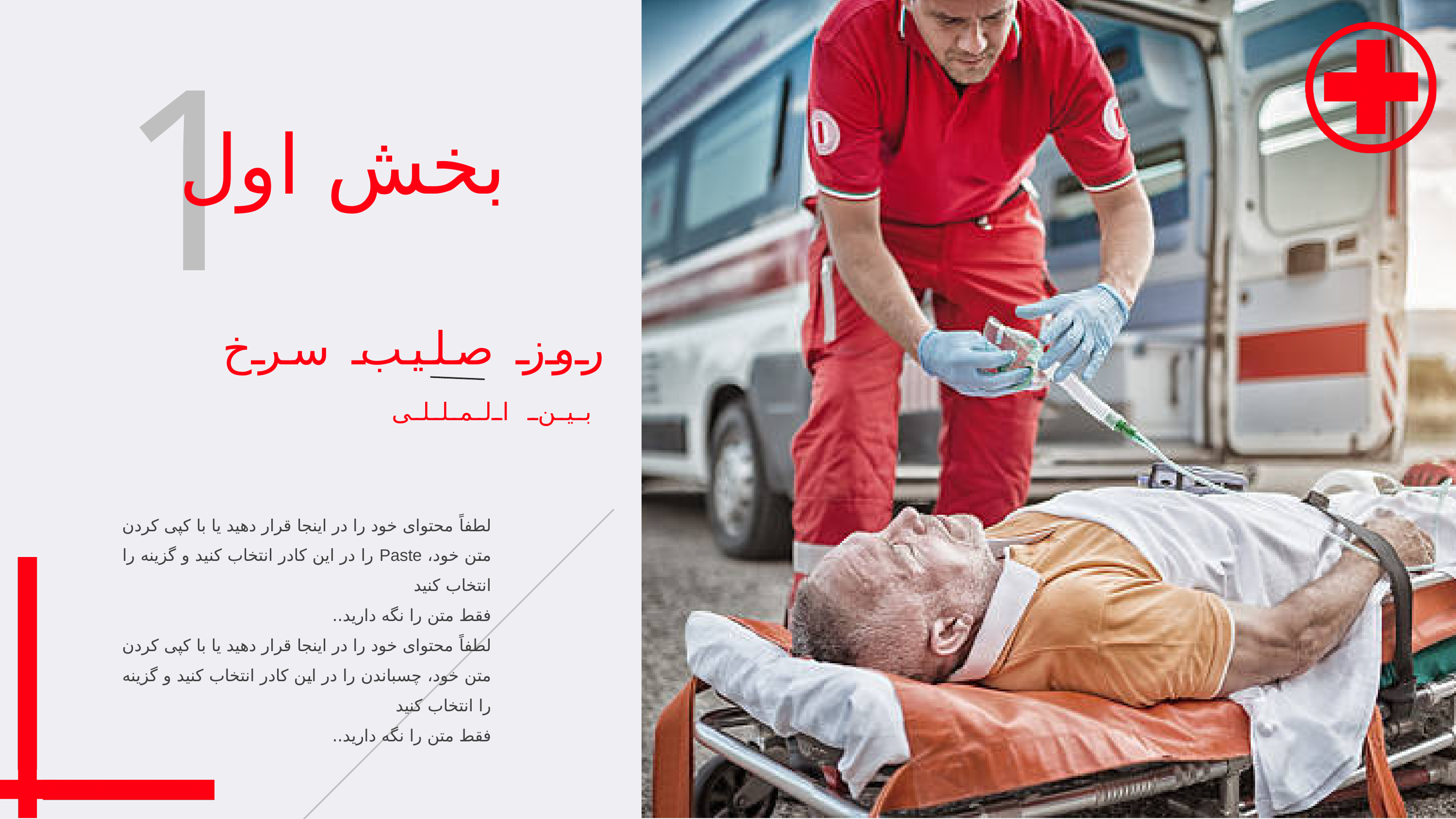

1

بخش اول
روز صلیب سرخ

بین المللی
لطفاً محتوای خود را در اینجا قرار دهید یا با کپی کردن متن خود، Paste را در این کادر انتخاب کنید و گزینه را انتخاب کنید
فقط متن را نگه دارید..
لطفاً محتوای خود را در اینجا قرار دهید یا با کپی کردن متن خود، چسباندن را در این کادر انتخاب کنید و گزینه را انتخاب کنید
فقط متن را نگه دارید..